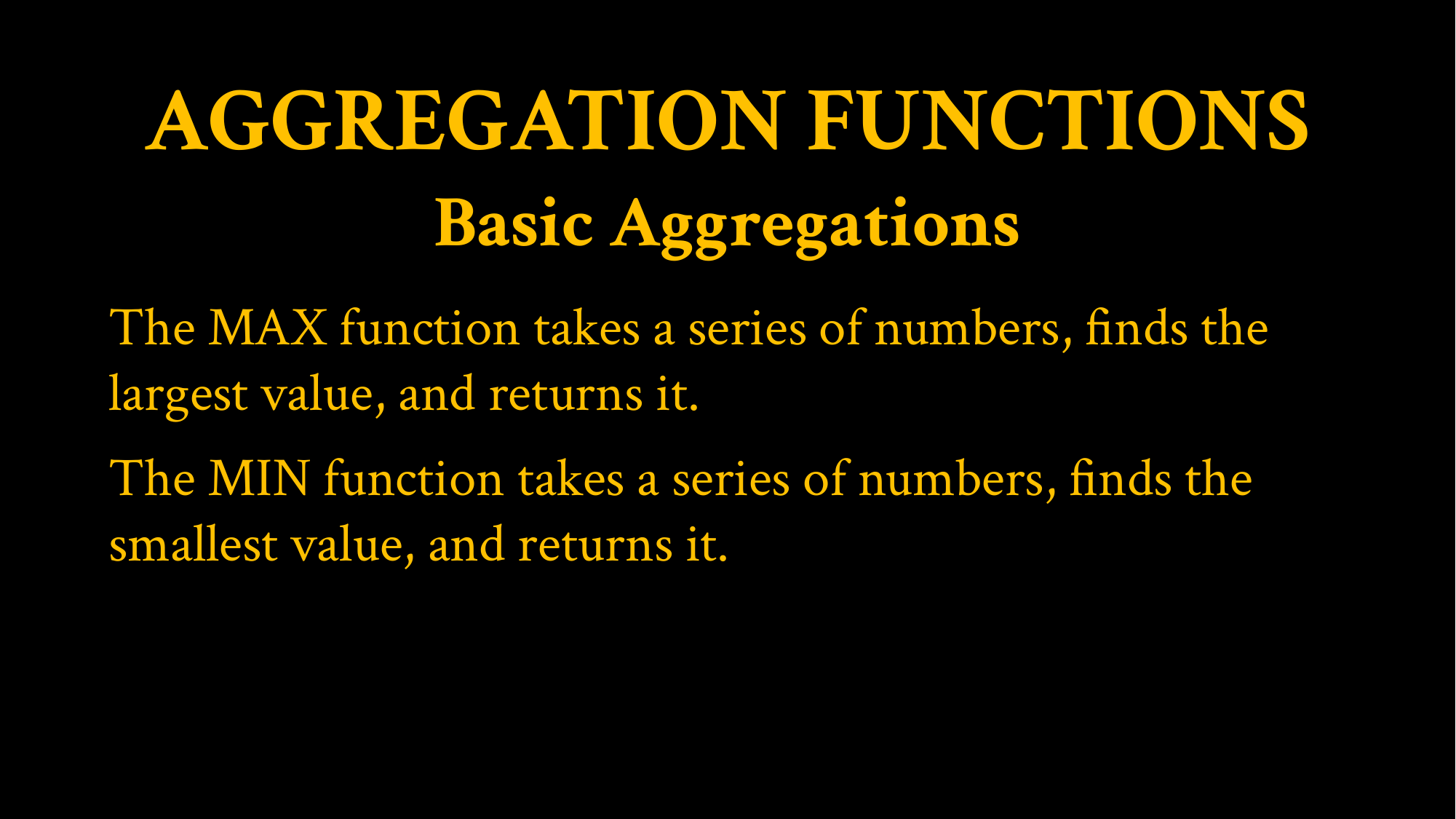

AGGREGATION FUNCTIONS
Basic Aggregations
The MAX function takes a series of numbers, finds the largest value, and returns it.
The MIN function takes a series of numbers, finds the smallest value, and returns it.